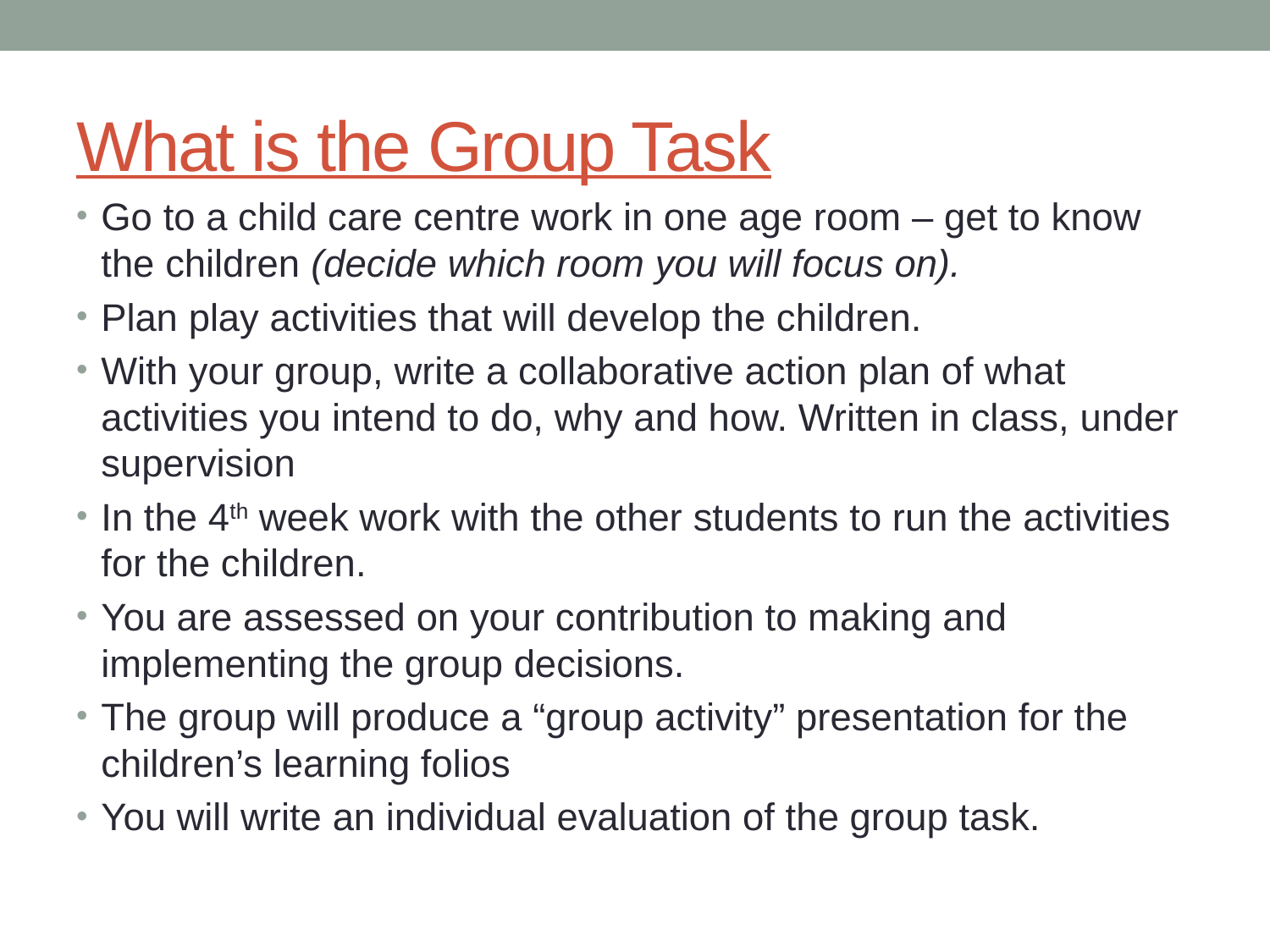

# What is the Group Task
Go to a child care centre work in one age room – get to know the children (decide which room you will focus on).
Plan play activities that will develop the children.
With your group, write a collaborative action plan of what activities you intend to do, why and how. Written in class, under supervision
In the 4th week work with the other students to run the activities for the children.
You are assessed on your contribution to making and  implementing the group decisions.
The group will produce a “group activity” presentation for the children’s learning folios
You will write an individual evaluation of the group task.